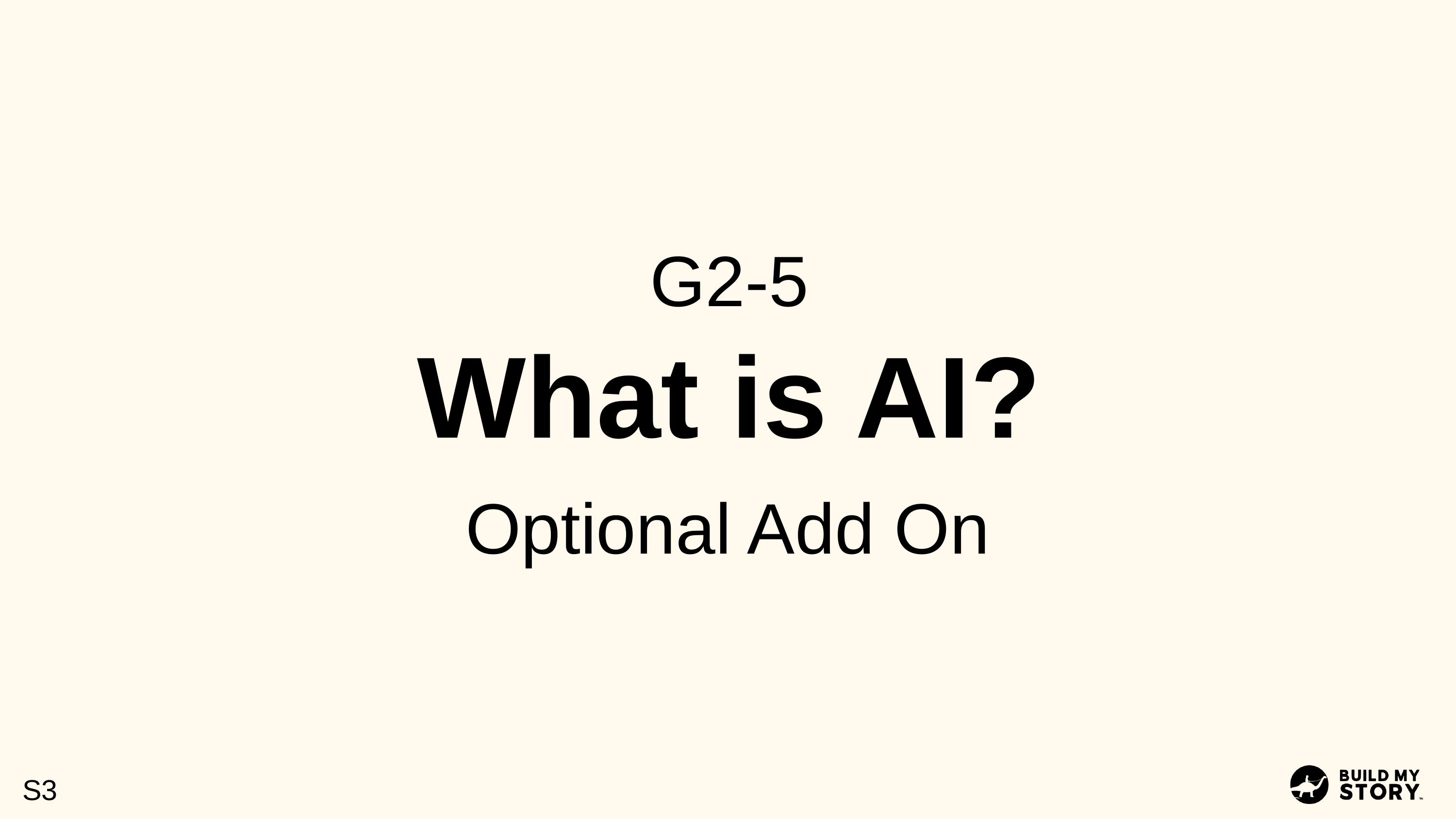

G2-5
What is AI?
Optional Add On

S3